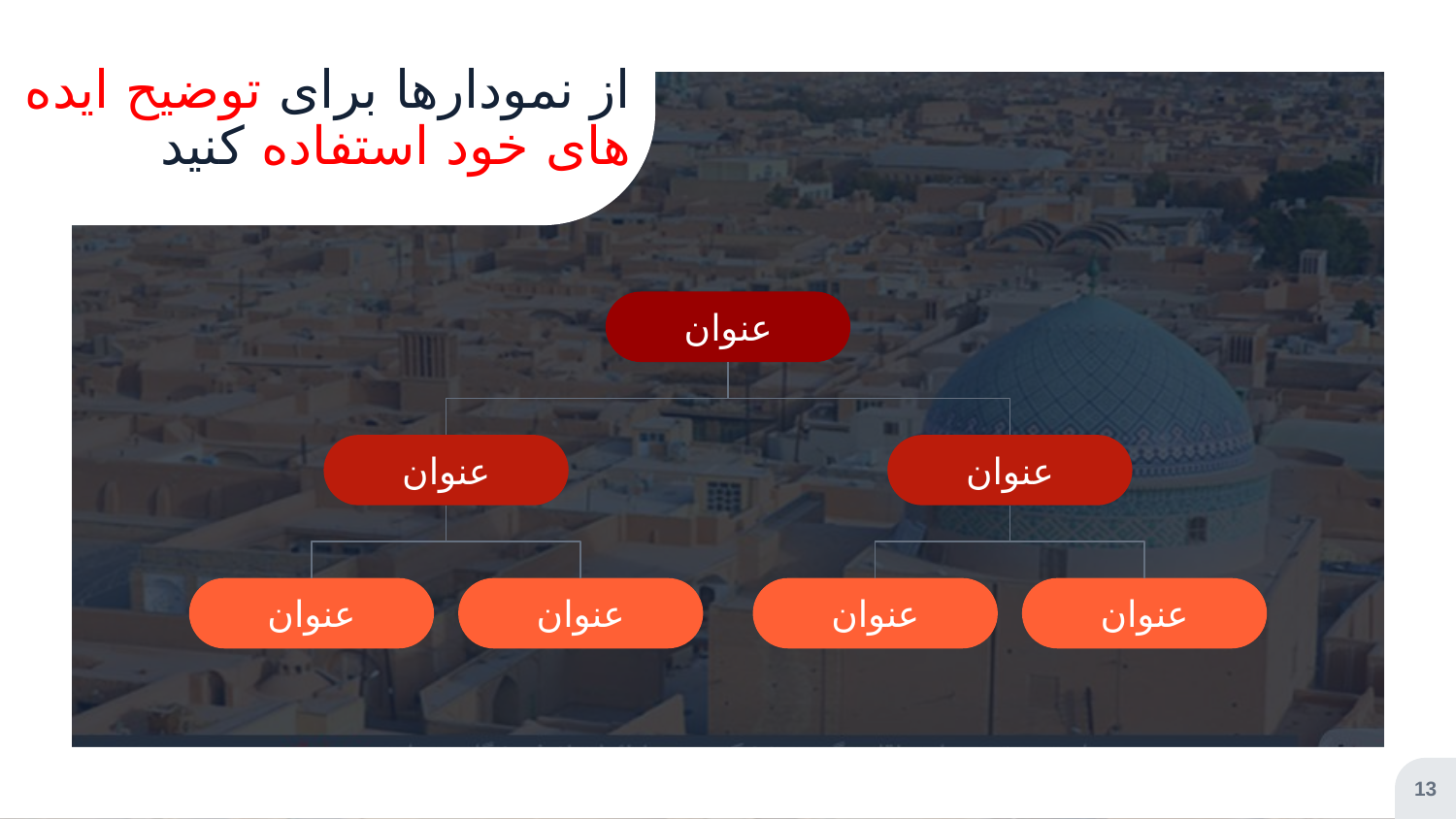

# از نمودارها برای توضیح ایده های خود استفاده کنید
عنوان
عنوان
عنوان
عنوان
عنوان
عنوان
عنوان
13